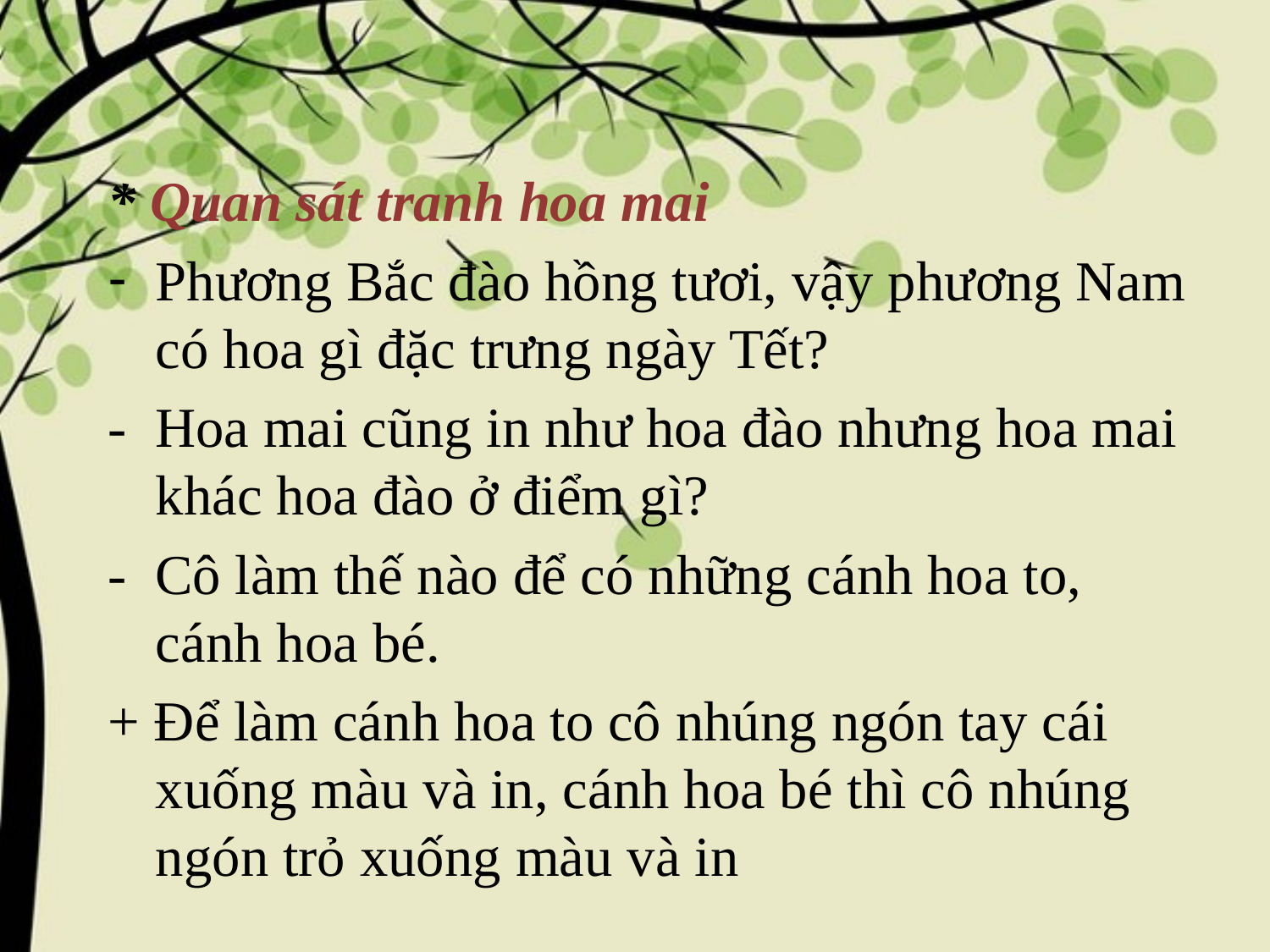

* Quan sát tranh hoa mai
Phương Bắc đào hồng tươi, vậy phương Nam có hoa gì đặc trưng ngày Tết?
-  Hoa mai cũng in như hoa đào nhưng hoa mai khác hoa đào ở điểm gì?
-  Cô làm thế nào để có những cánh hoa to, cánh hoa bé.
+ Để làm cánh hoa to cô nhúng ngón tay cái xuống màu và in, cánh hoa bé thì cô nhúng ngón trỏ xuống màu và in